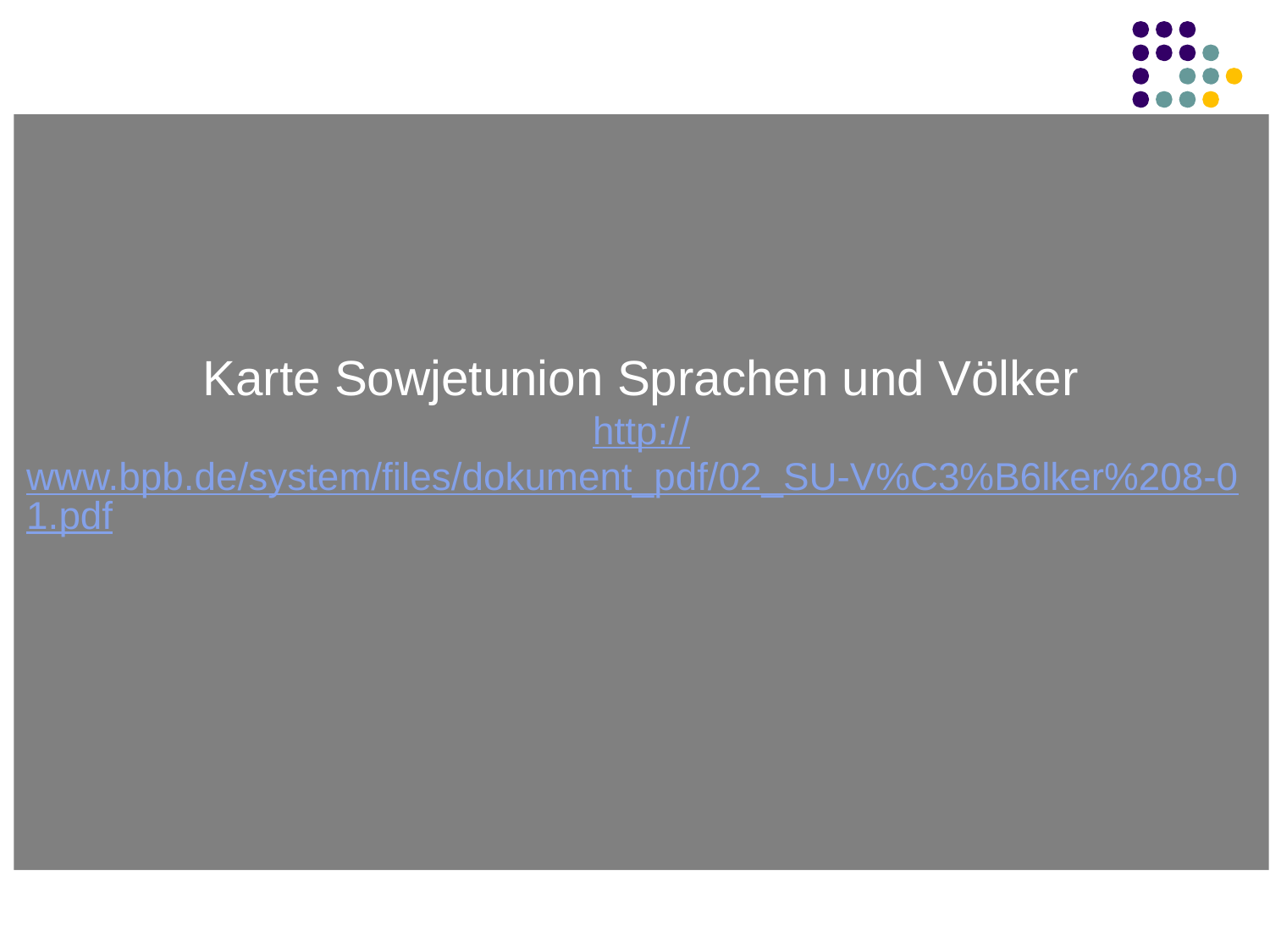

#
Karte Sowjetunion Sprachen und Völker
http://www.bpb.de/system/files/dokument_pdf/02_SU-V%C3%B6lker%208-01.pdf